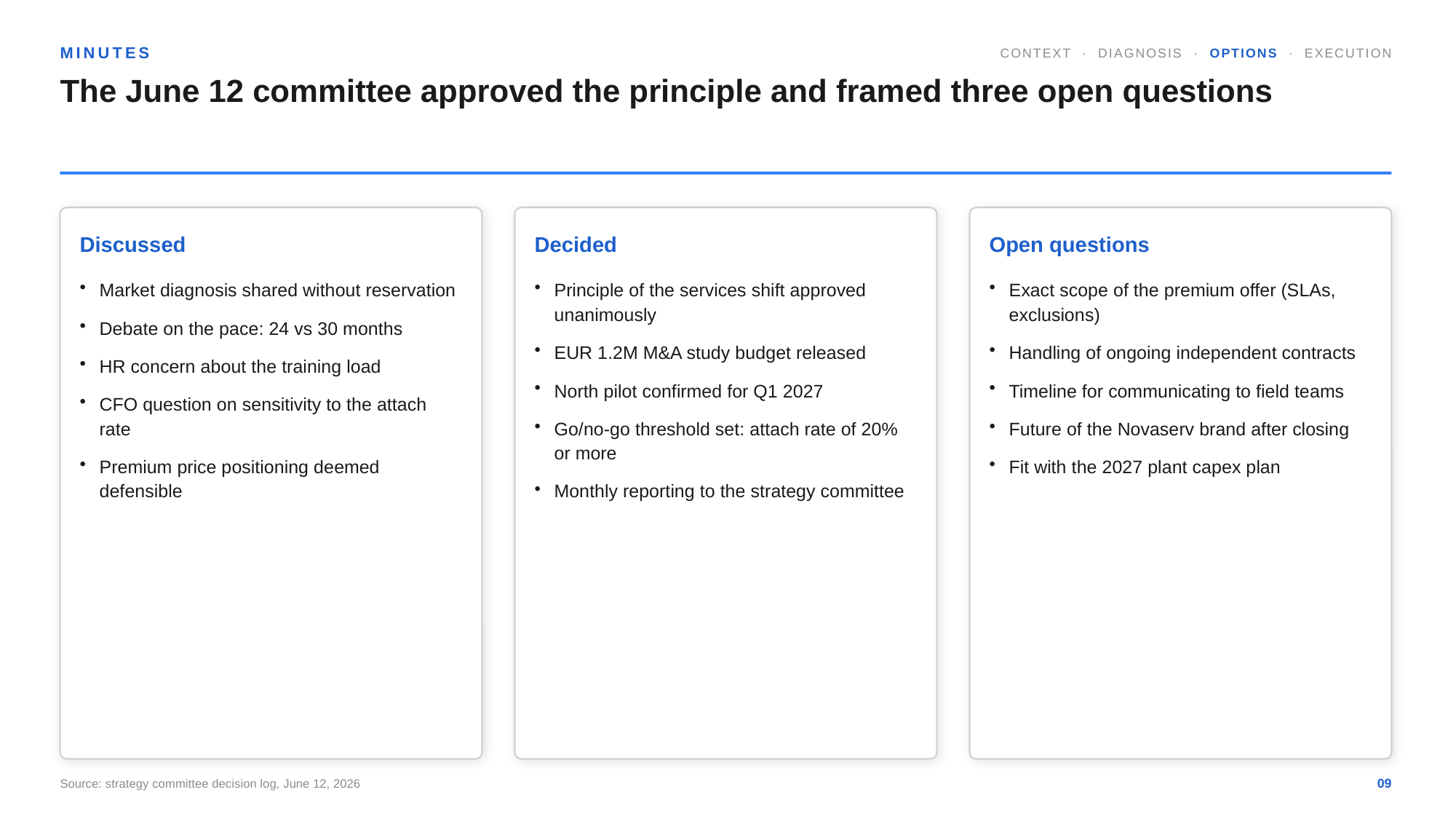

MINUTES
CONTEXT  ·  DIAGNOSIS  ·  OPTIONS  ·  EXECUTION
The June 12 committee approved the principle and framed three open questions

Discussed
Decided
Open questions
Market diagnosis shared without reservation
Debate on the pace: 24 vs 30 months
HR concern about the training load
CFO question on sensitivity to the attach rate
Premium price positioning deemed defensible
Principle of the services shift approved unanimously
EUR 1.2M M&A study budget released
North pilot confirmed for Q1 2027
Go/no-go threshold set: attach rate of 20% or more
Monthly reporting to the strategy committee
Exact scope of the premium offer (SLAs, exclusions)
Handling of ongoing independent contracts
Timeline for communicating to field teams
Future of the Novaserv brand after closing
Fit with the 2027 plant capex plan
Source: strategy committee decision log, June 12, 2026
09